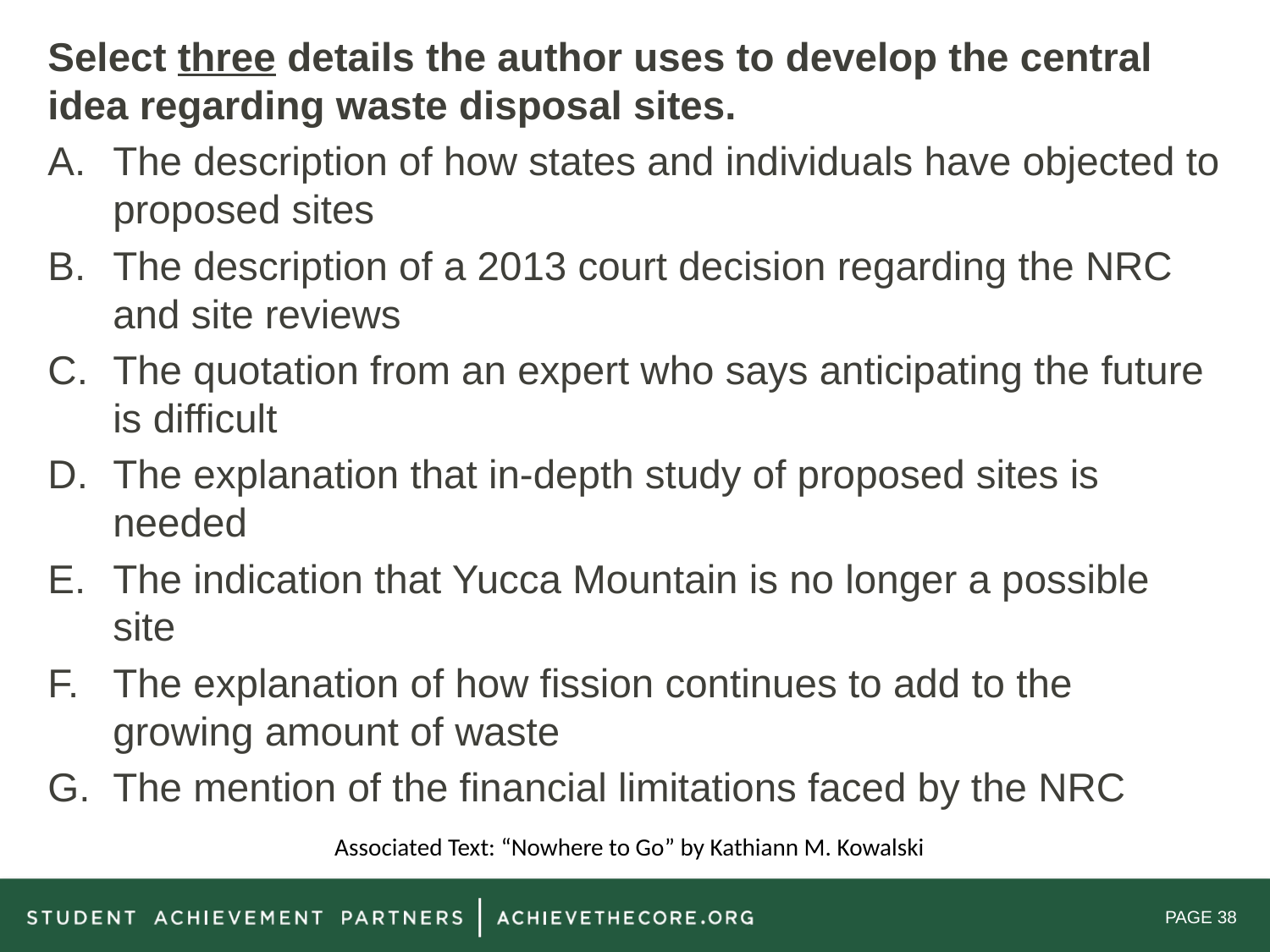

Select three details the author uses to develop the central idea regarding waste disposal sites.
The description of how states and individuals have objected to proposed sites
The description of a 2013 court decision regarding the NRC and site reviews
The quotation from an expert who says anticipating the future is difficult
The explanation that in-depth study of proposed sites is needed
The indication that Yucca Mountain is no longer a possible site
The explanation of how fission continues to add to the growing amount of waste
The mention of the financial limitations faced by the NRC

Associated Text: “Nowhere to Go” by Kathiann M. Kowalski